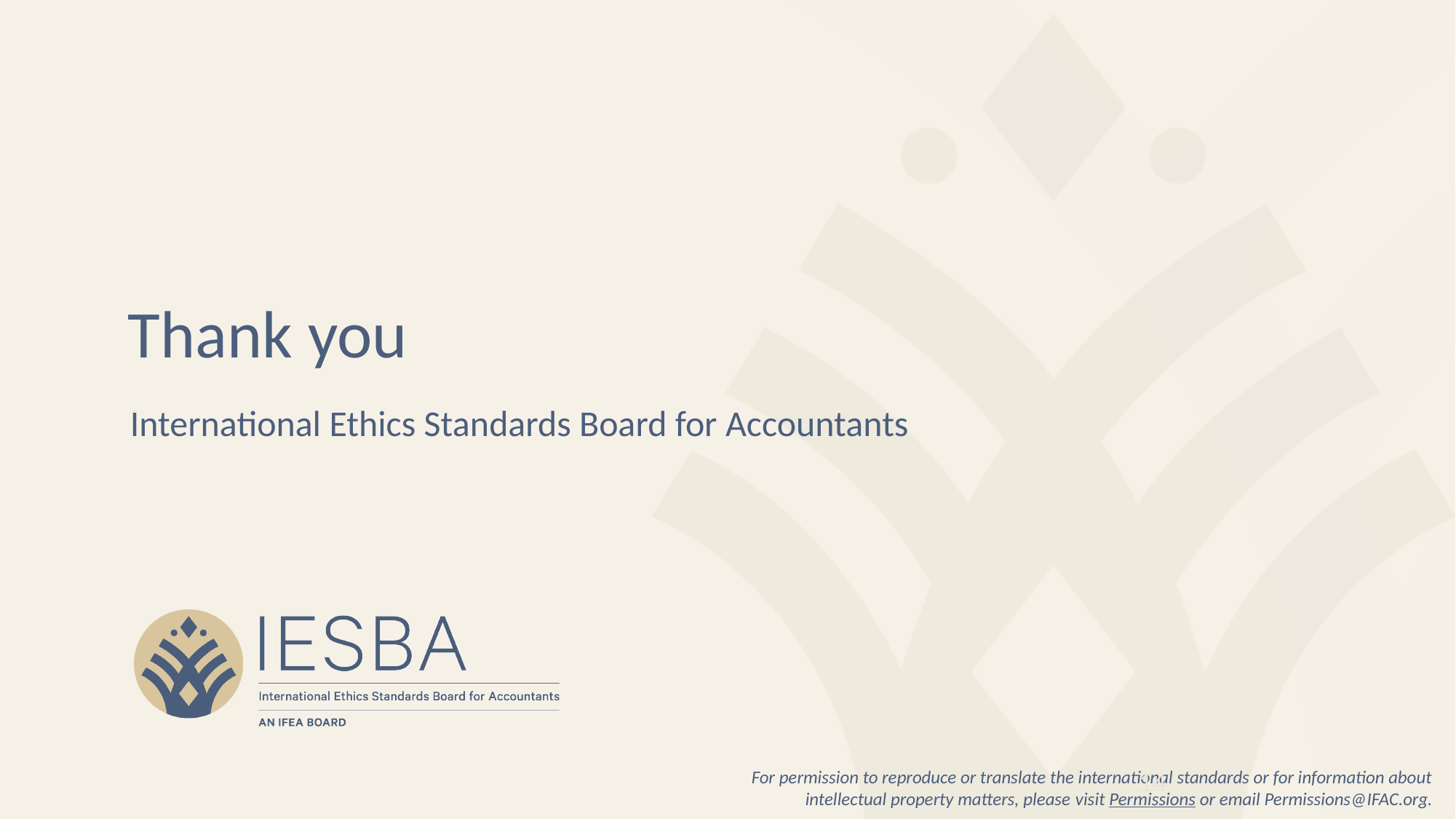

# Thank you
International Ethics Standards Board for Accountants

14